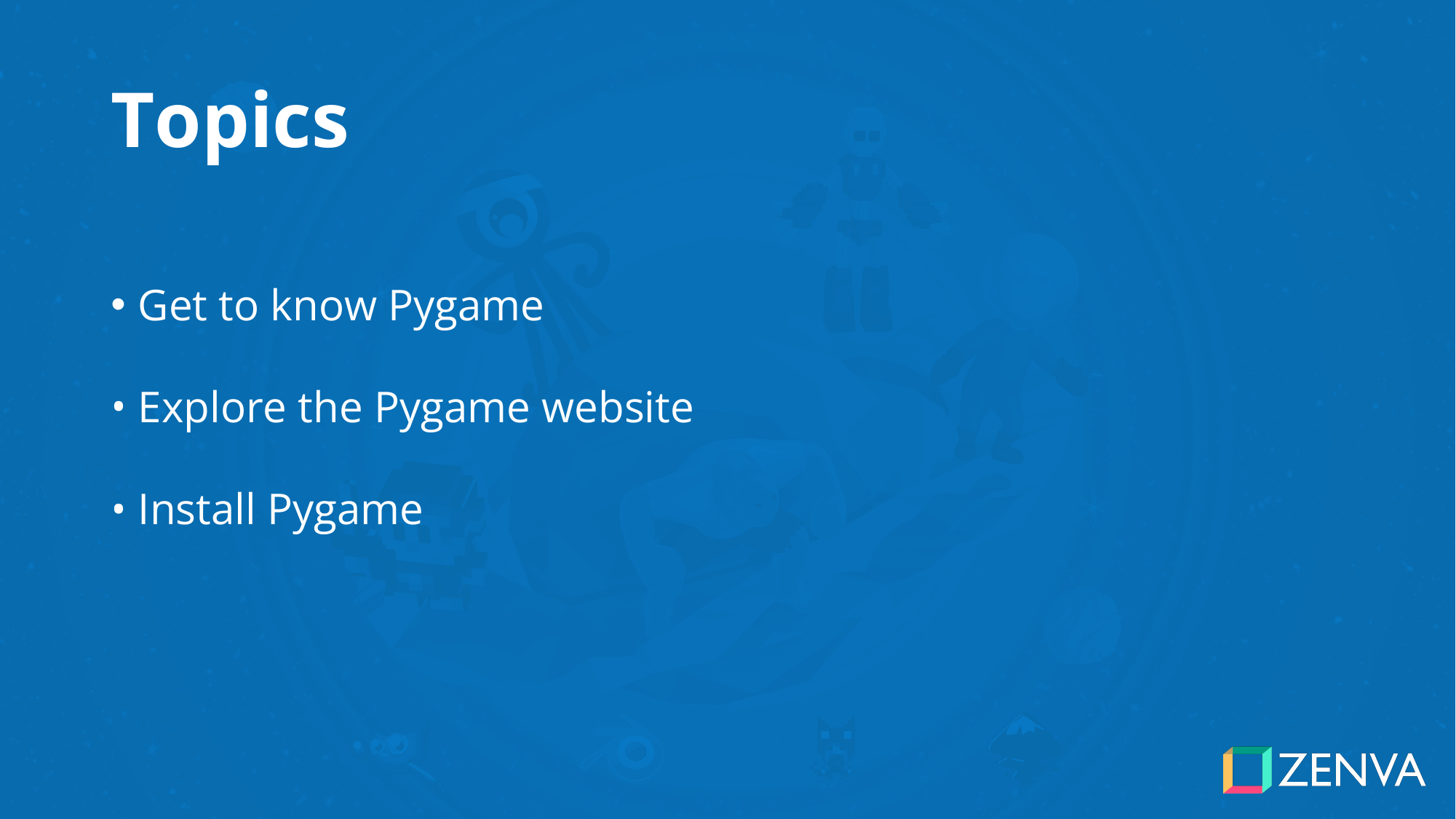

# Topics
Get to know Pygame
Explore the Pygame website
Install Pygame